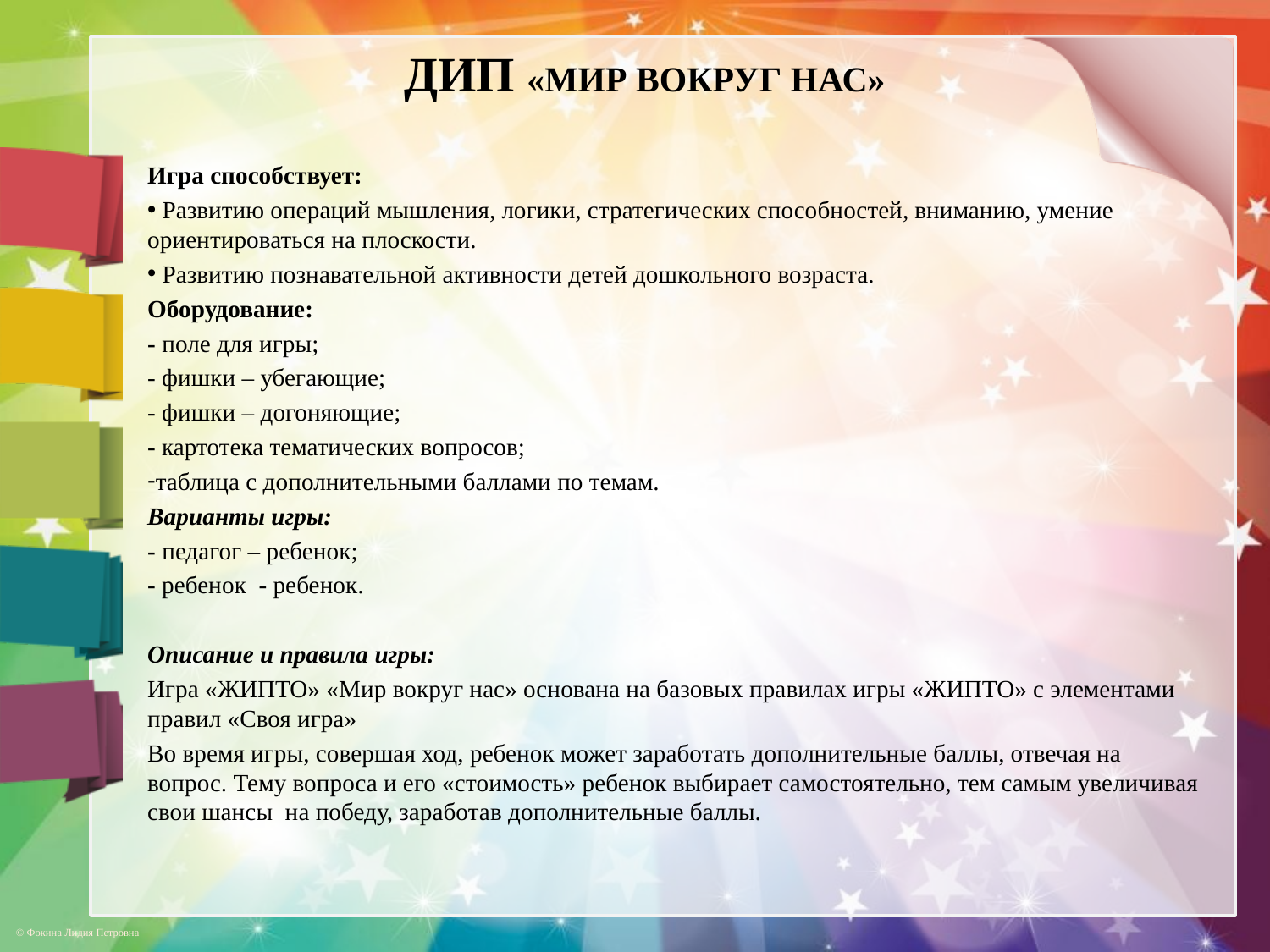

# ДИП «Мир вокруг нас»
Игра способствует:
 Развитию операций мышления, логики, стратегических способностей, вниманию, умение ориентироваться на плоскости.
 Развитию познавательной активности детей дошкольного возраста.
Оборудование:
- поле для игры;
- фишки – убегающие;
- фишки – догоняющие;
- картотека тематических вопросов;
таблица с дополнительными баллами по темам.
Варианты игры:
- педагог – ребенок;
- ребенок  - ребенок.

Описание и правила игры:
Игра «ЖИПТО» «Мир вокруг нас» основана на базовых правилах игры «ЖИПТО» с элементами правил «Своя игра»
Во время игры, совершая ход, ребенок может заработать дополнительные баллы, отвечая на вопрос. Тему вопроса и его «стоимость» ребенок выбирает самостоятельно, тем самым увеличивая свои шансы  на победу, заработав дополнительные баллы.